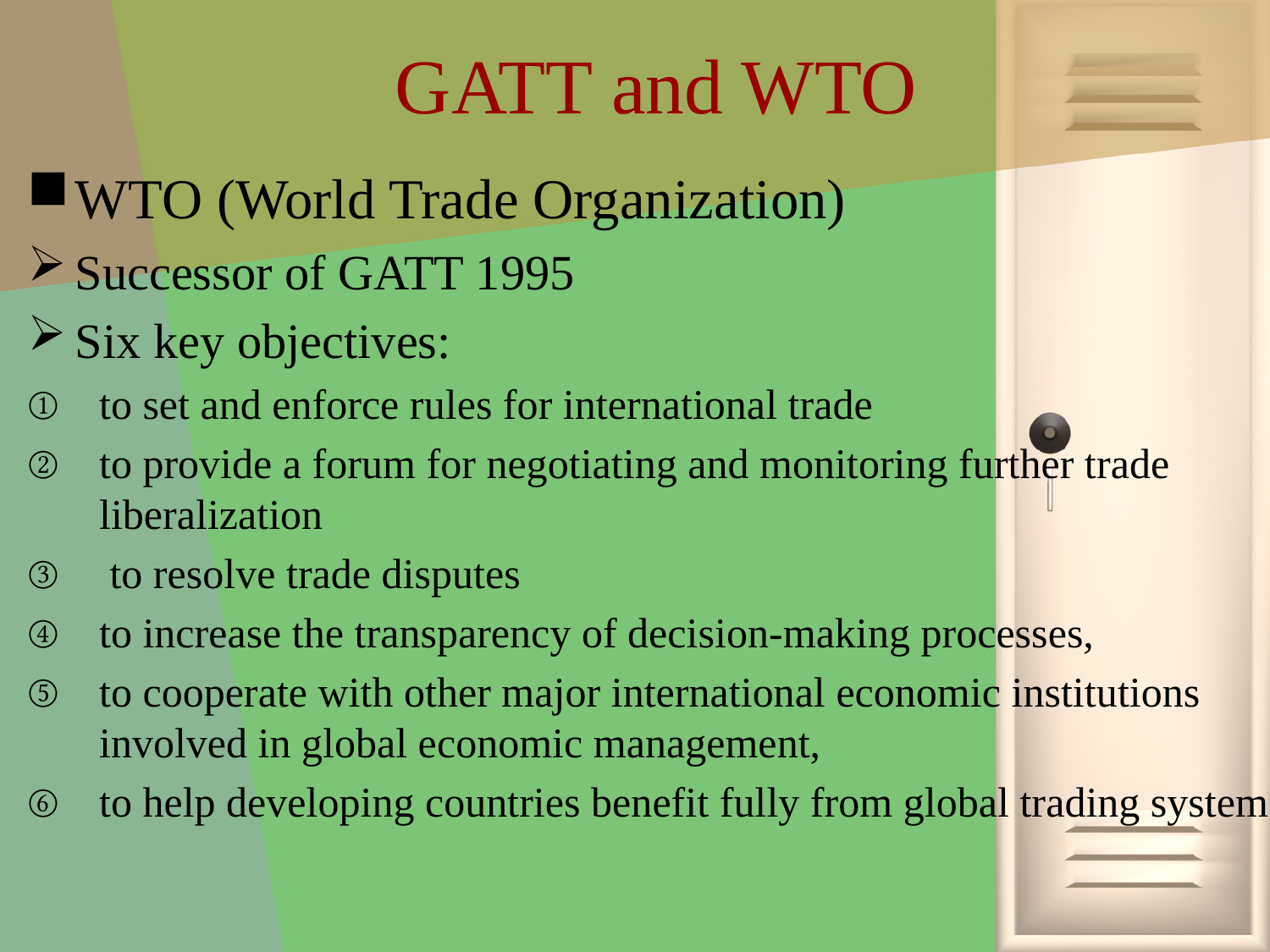

# GATT and WTO
WTO (World Trade Organization)
Successor of GATT 1995
Six key objectives:
to set and enforce rules for international trade
to provide a forum for negotiating and monitoring further trade liberalization
 to resolve trade disputes
to increase the transparency of decision-making processes,
to cooperate with other major international economic institutions involved in global economic management,
to help developing countries benefit fully from global trading system